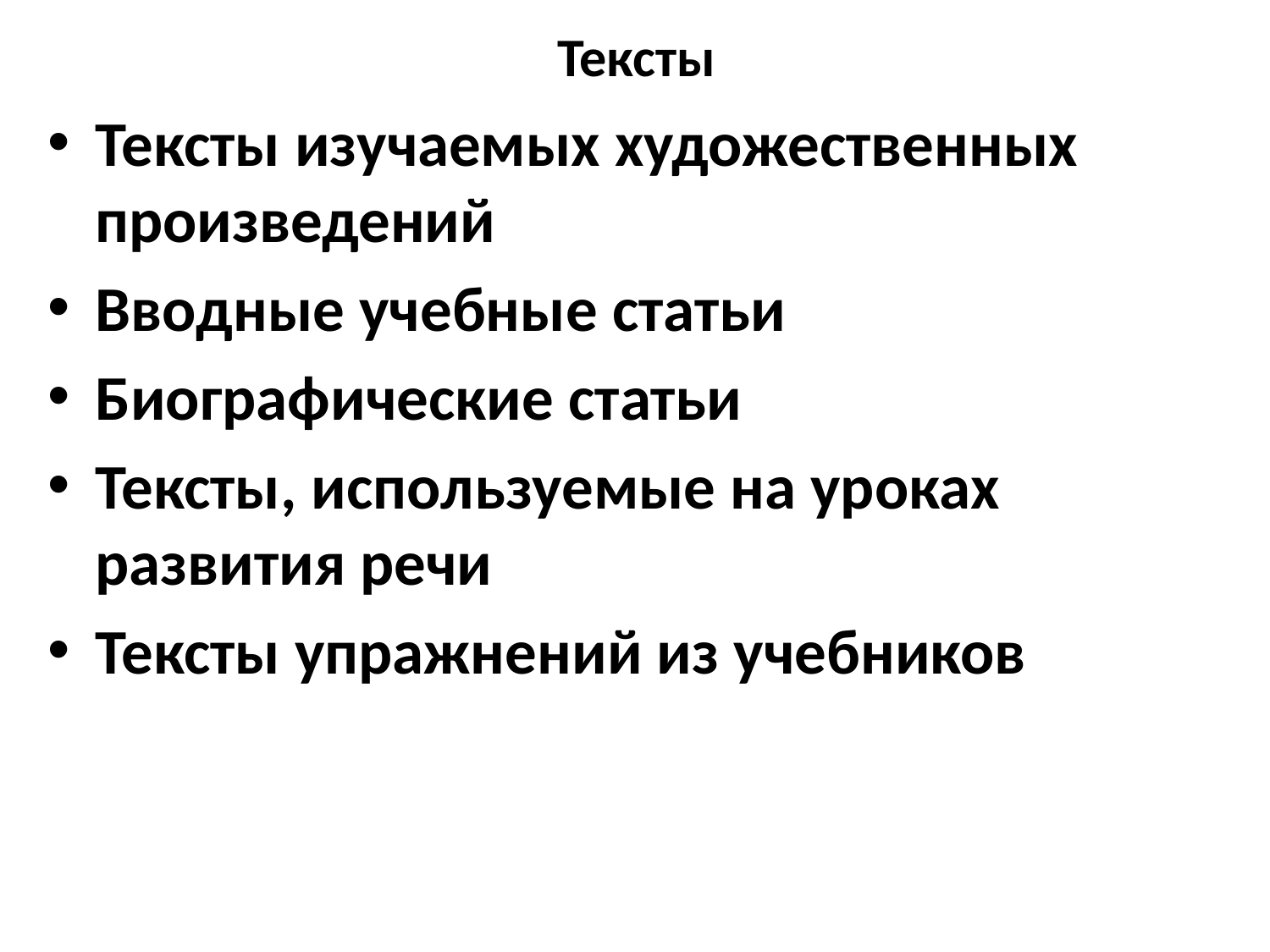

# Тексты
Тексты изучаемых художественных произведений
Вводные учебные статьи
Биографические статьи
Тексты, используемые на уроках развития речи
Тексты упражнений из учебников